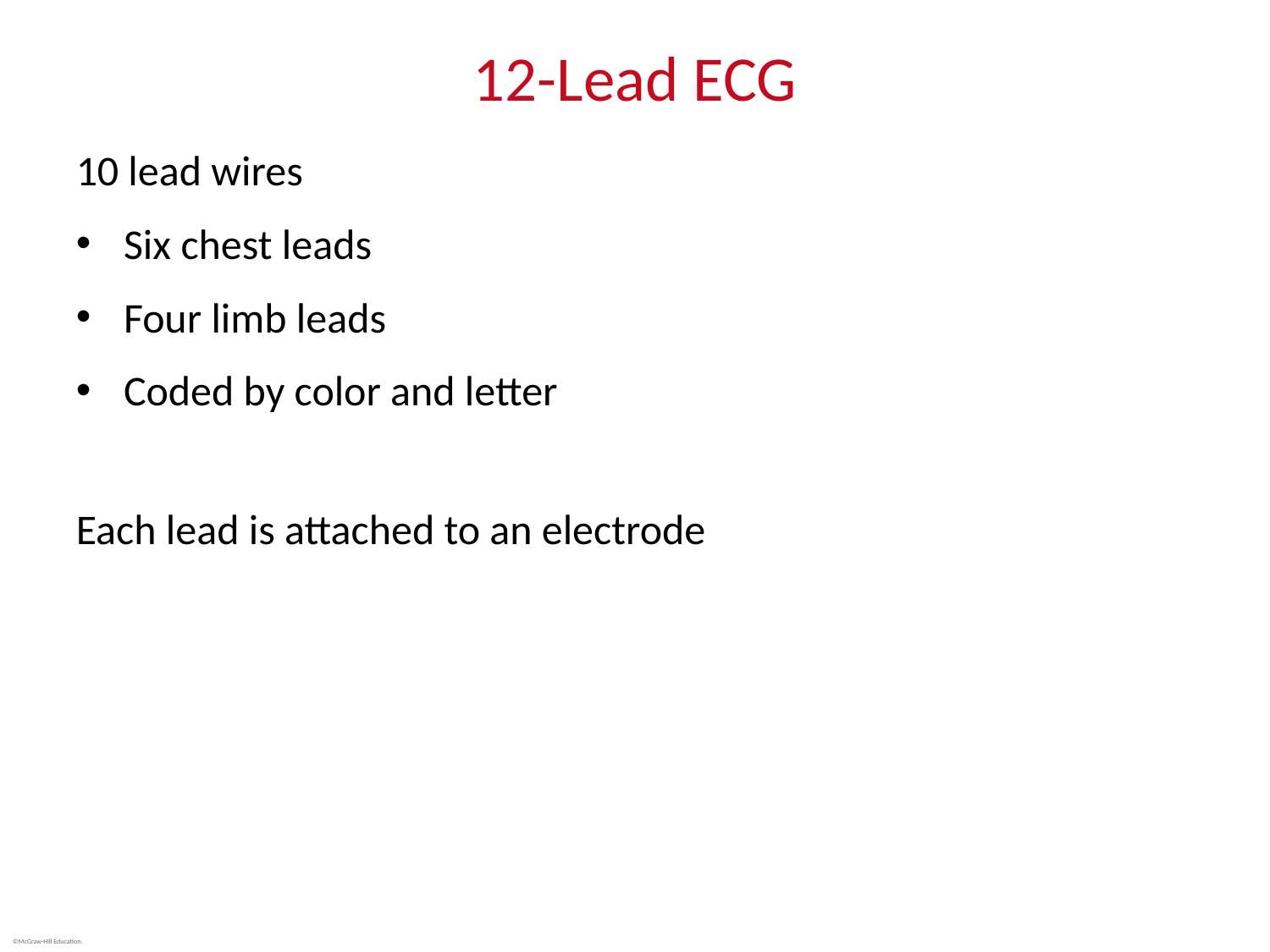

# 12-Lead ECG
10 lead wires
Six chest leads
Four limb leads
Coded by color and letter
Each lead is attached to an electrode